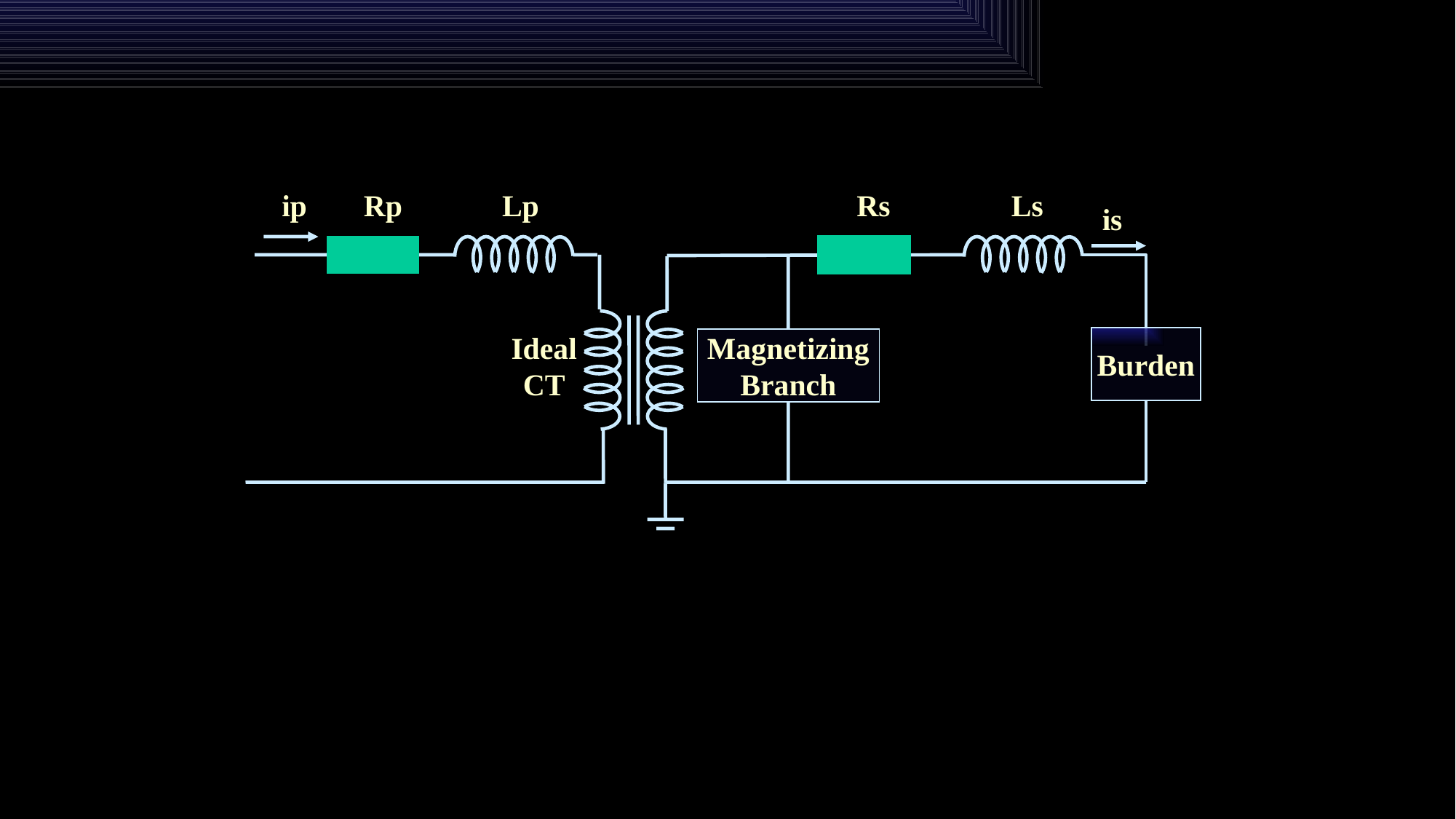

ip
Rp
Lp
Rs
Ls
is

Ideal
CT
Burden
Magnetizing
Branch